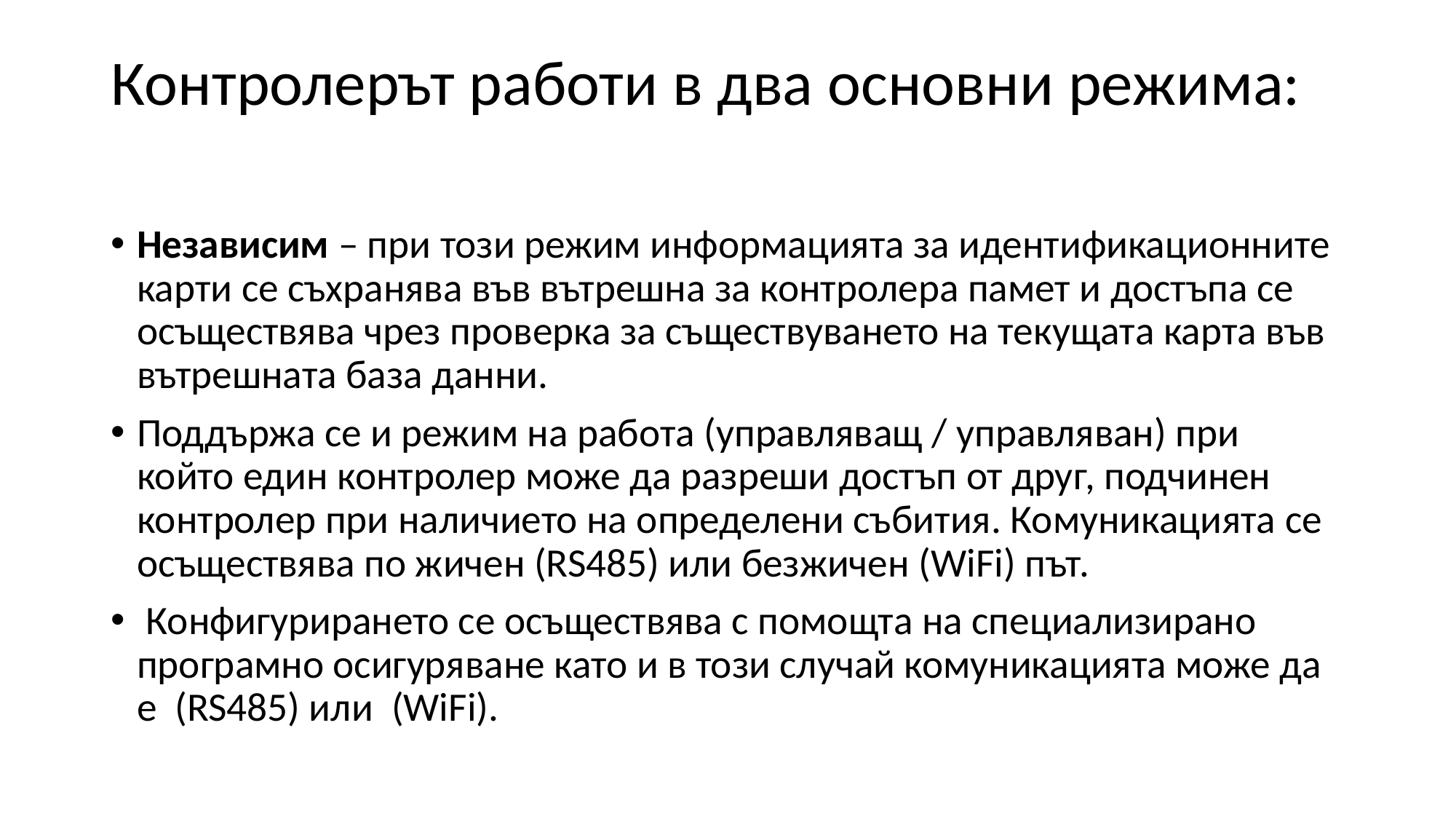

# Контролерът работи в два основни режима:
Независим – при този режим информацията за идентификационните карти се съхранява във вътрешна за контролера памет и достъпа се осъществява чрез проверка за съществуването на текущата карта във вътрешната база данни.
Поддържа се и режим на работа (управляващ / управляван) при който един контролер може да разреши достъп от друг, подчинен контролер при наличието на определени събития. Комуникацията се осъществява по жичен (RS485) или безжичен (WiFi) път.
 Конфигурирането се осъществява с помощта на специализирано програмно осигуряване като и в този случай комуникацията може да е  (RS485) или  (WiFi).